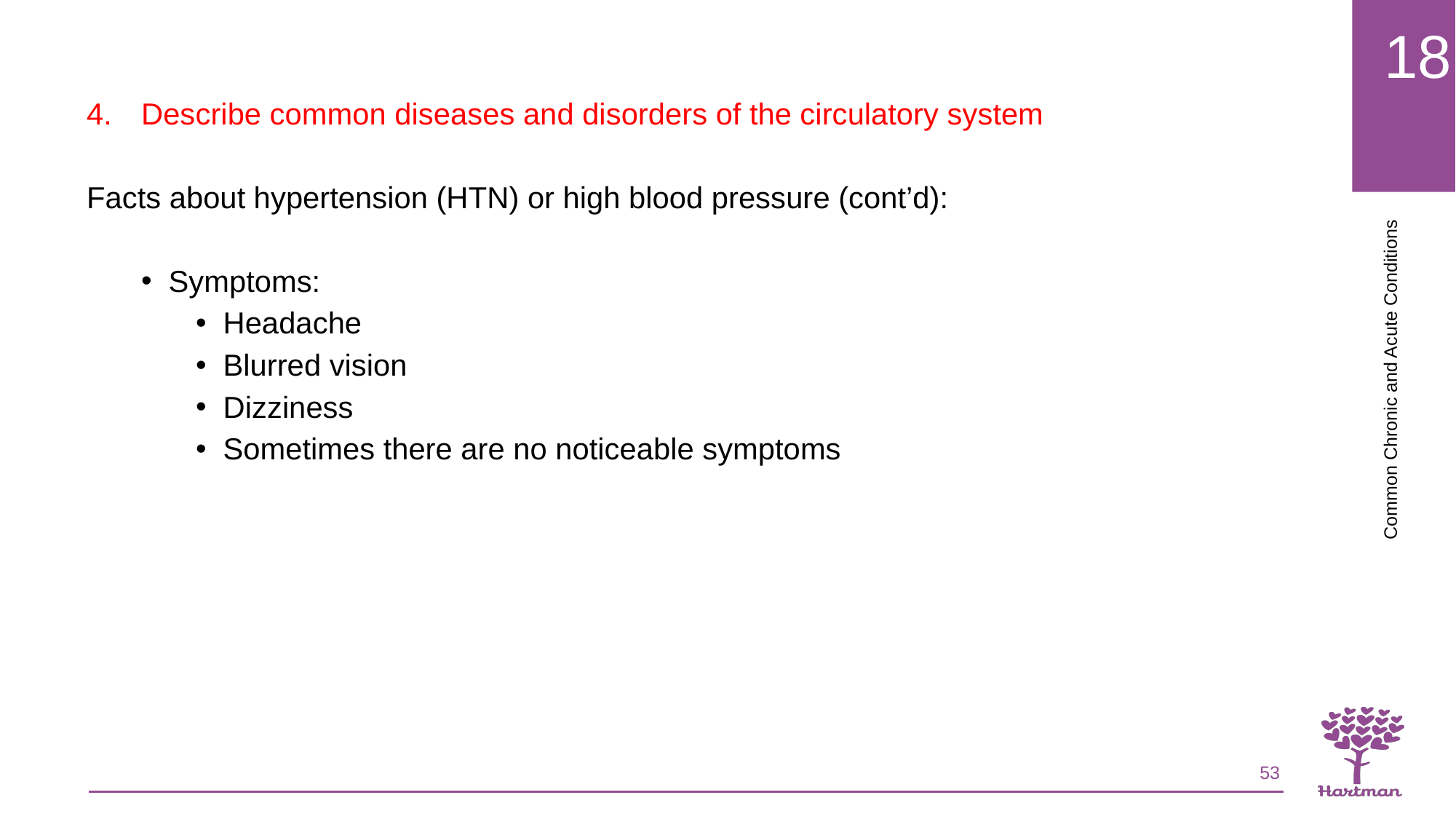

Describe common diseases and disorders of the circulatory system

Facts about hypertension (HTN) or high blood pressure (cont’d):

Symptoms:
Headache
Blurred vision
Dizziness
Sometimes there are no noticeable symptoms

53